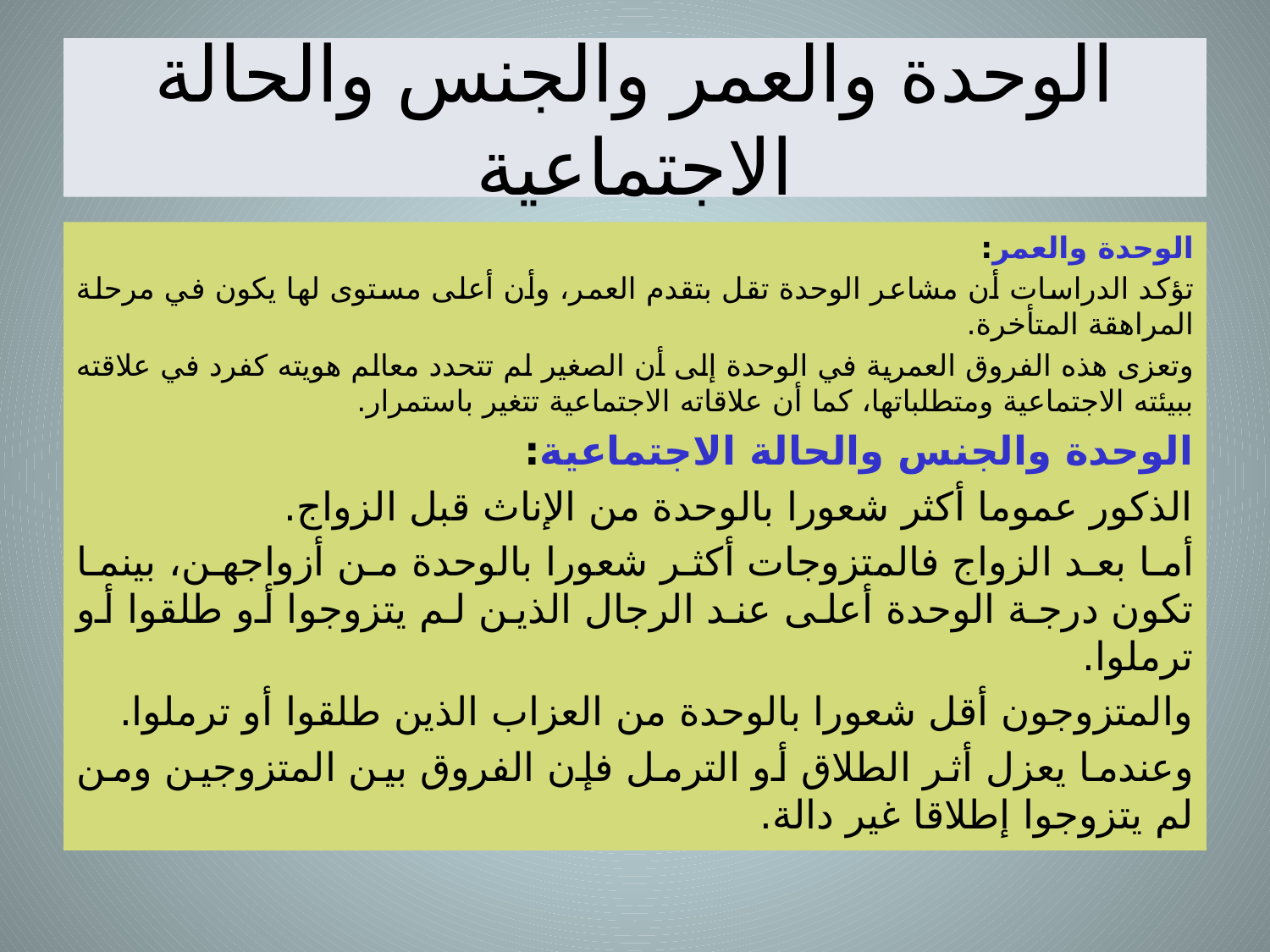

# الوحدة والعمر والجنس والحالة الاجتماعية
الوحدة والعمر:
تؤكد الدراسات أن مشاعر الوحدة تقل بتقدم العمر، وأن أعلى مستوى لها يكون في مرحلة المراهقة المتأخرة.
وتعزى هذه الفروق العمرية في الوحدة إلى أن الصغير لم تتحدد معالم هويته كفرد في علاقته ببيئته الاجتماعية ومتطلباتها، كما أن علاقاته الاجتماعية تتغير باستمرار.
الوحدة والجنس والحالة الاجتماعية:
الذكور عموما أكثر شعورا بالوحدة من الإناث قبل الزواج.
أما بعد الزواج فالمتزوجات أكثر شعورا بالوحدة من أزواجهن، بينما تكون درجة الوحدة أعلى عند الرجال الذين لم يتزوجوا أو طلقوا أو ترملوا.
والمتزوجون أقل شعورا بالوحدة من العزاب الذين طلقوا أو ترملوا.
وعندما يعزل أثر الطلاق أو الترمل فإن الفروق بين المتزوجين ومن لم يتزوجوا إطلاقا غير دالة.